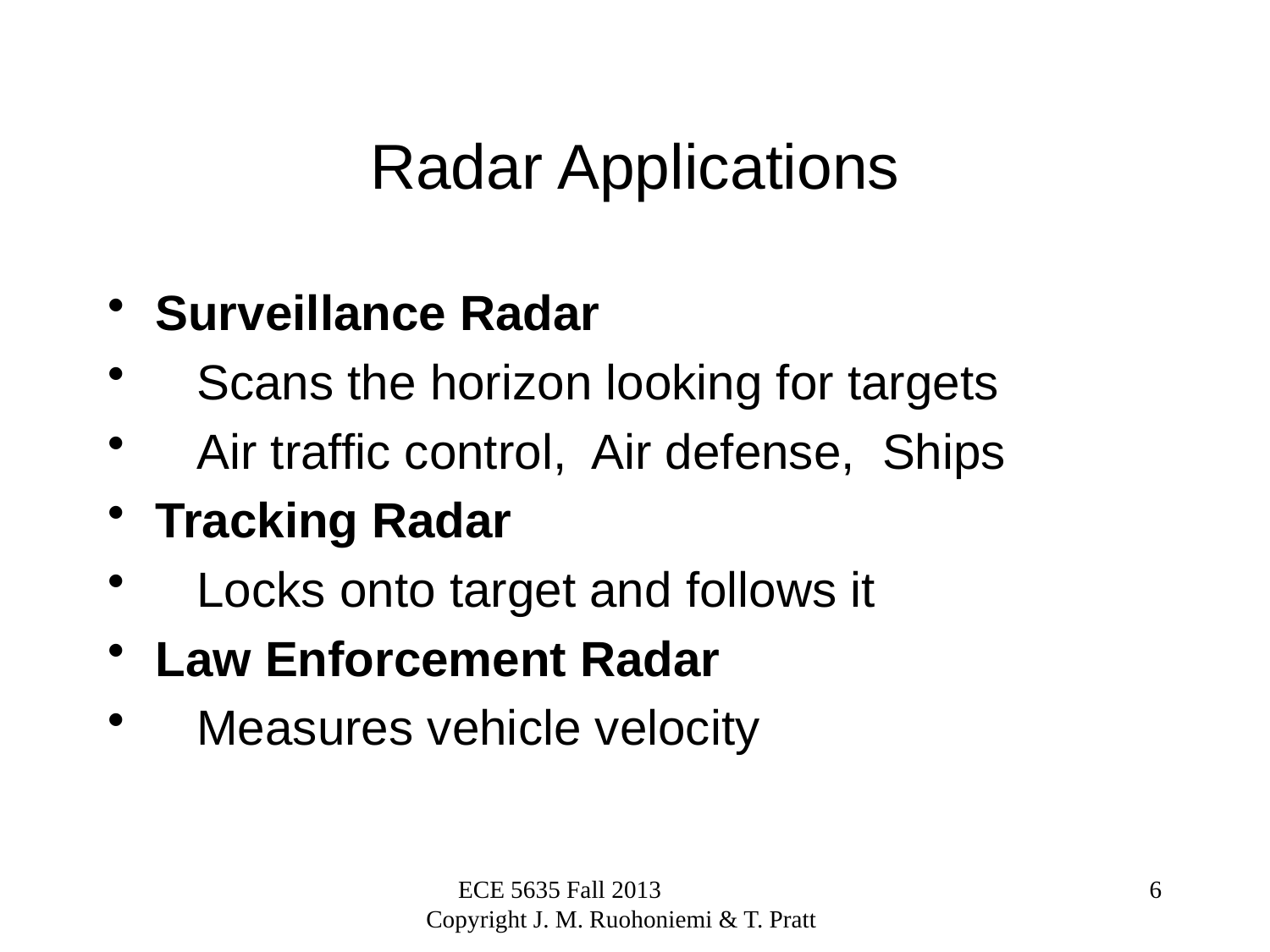

# Radar Applications
Surveillance Radar
   Scans the horizon looking for targets
   Air traffic control,  Air defense,  Ships
Tracking Radar
   Locks onto target and follows it
Law Enforcement Radar
   Measures vehicle velocity
ECE 5635 Fall 2013                      Copyright J. M. Ruohoniemi & T. Pratt
6